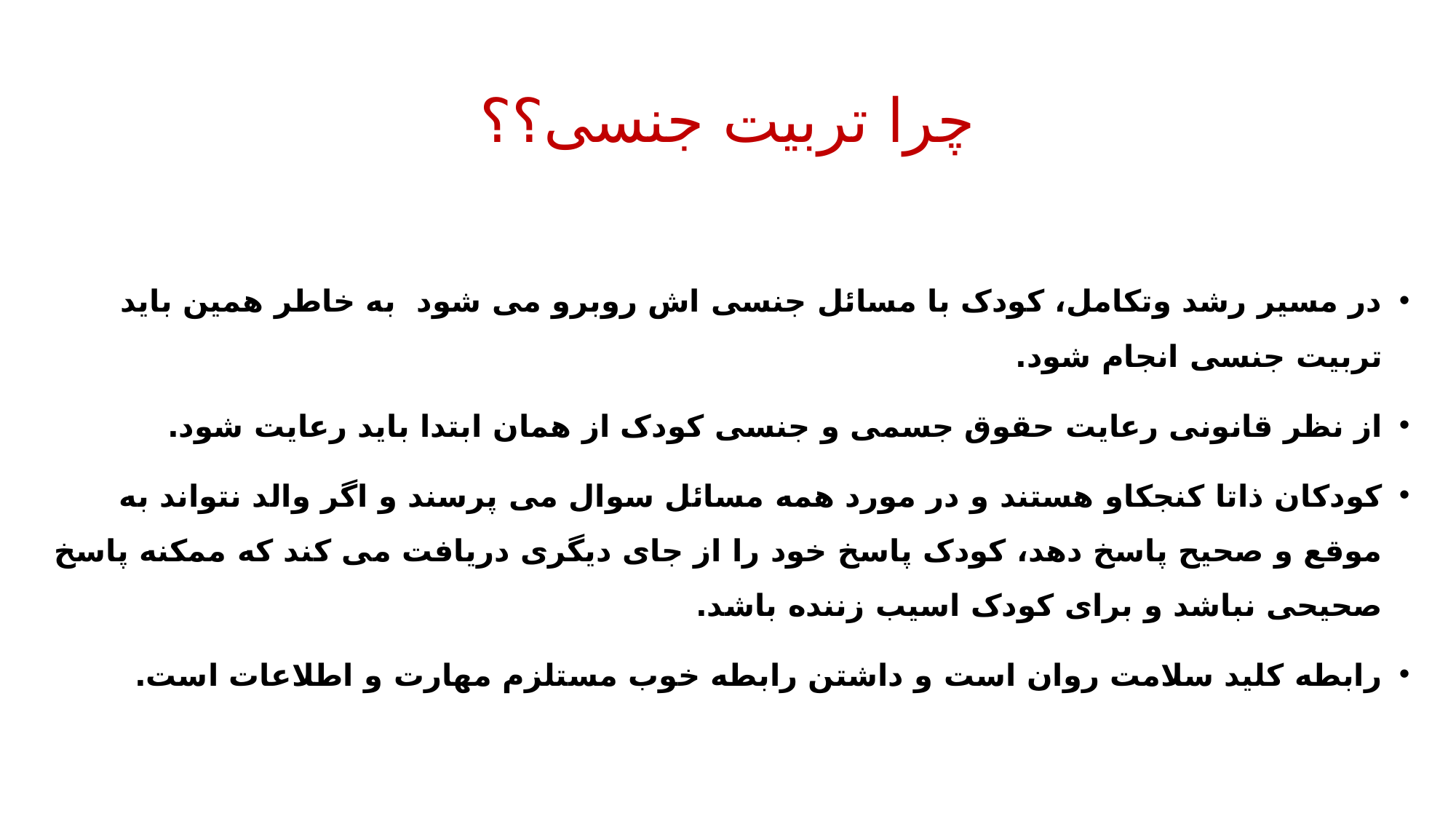

# چرا تربیت جنسی؟؟
در مسیر رشد وتکامل، کودک با مسائل جنسی اش روبرو می شود  به خاطر همین باید تربیت جنسی انجام شود.
از نظر قانونی رعایت حقوق جسمی و جنسی کودک از همان ابتدا باید رعایت شود.
کودکان ذاتا کنجکاو هستند و در مورد همه مسائل سوال می پرسند و اگر والد نتواند به موقع و صحیح پاسخ دهد، کودک پاسخ خود را از جای دیگری دریافت می کند که ممکنه پاسخ صحیحی نباشد و برای کودک اسیب زننده باشد.
رابطه کلید سلامت روان است و داشتن رابطه خوب مستلزم مهارت و اطلاعات است.